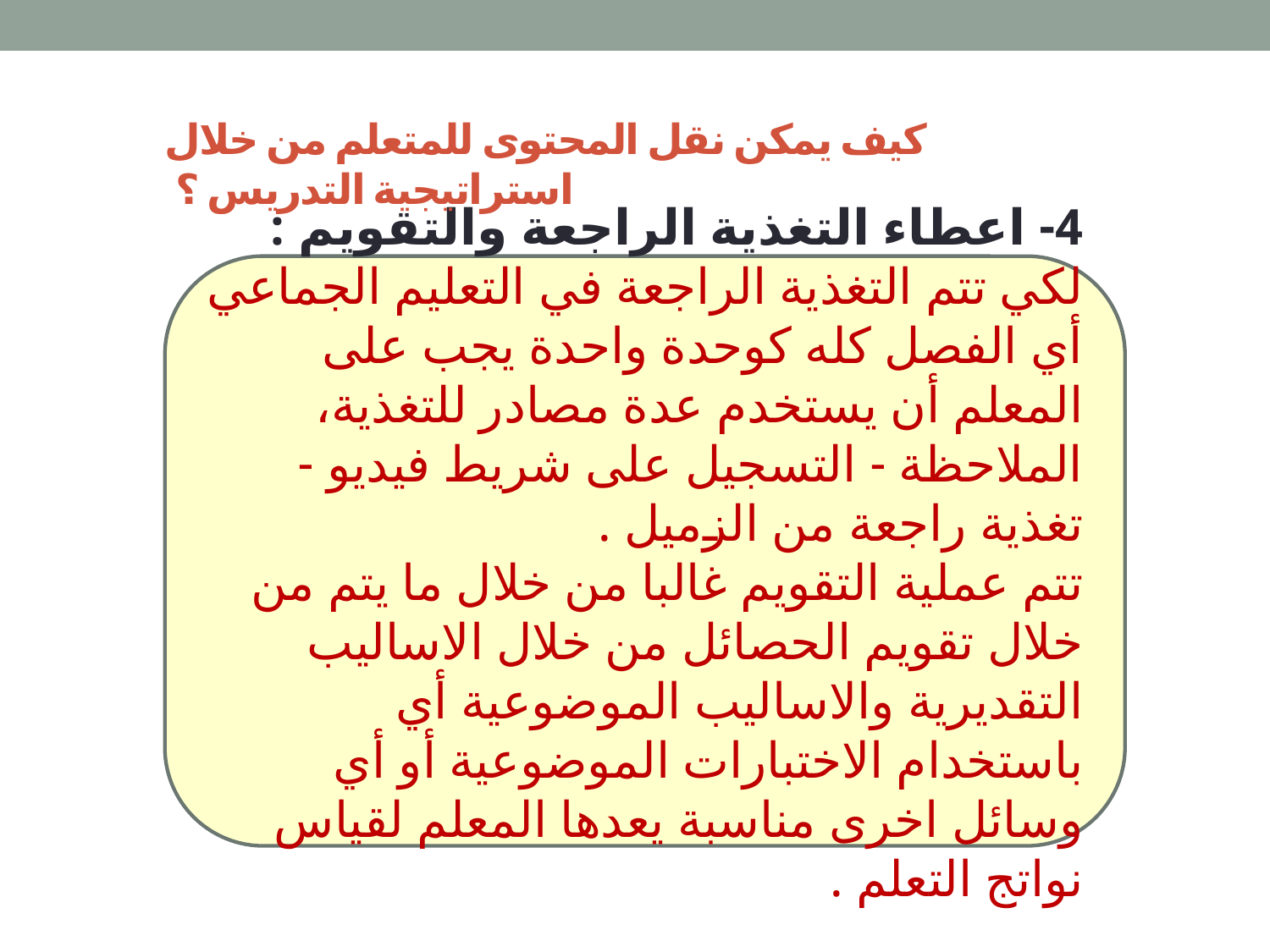

# كيف يمكن نقل المحتوى للمتعلم من خلال استراتيجية التدريس ؟
4- اعطاء التغذية الراجعة والتقويم :
لكي تتم التغذية الراجعة في التعليم الجماعي أي الفصل كله كوحدة واحدة يجب على المعلم أن يستخدم عدة مصادر للتغذية، الملاحظة - التسجيل على شريط فيديو - تغذية راجعة من الزميل .
تتم عملية التقويم غالبا من خلال ما يتم من خلال تقويم الحصائل من خلال الاساليب التقديرية والاساليب الموضوعية أي باستخدام الاختبارات الموضوعية أو أي وسائل اخرى مناسبة يعدها المعلم لقياس نواتج التعلم .